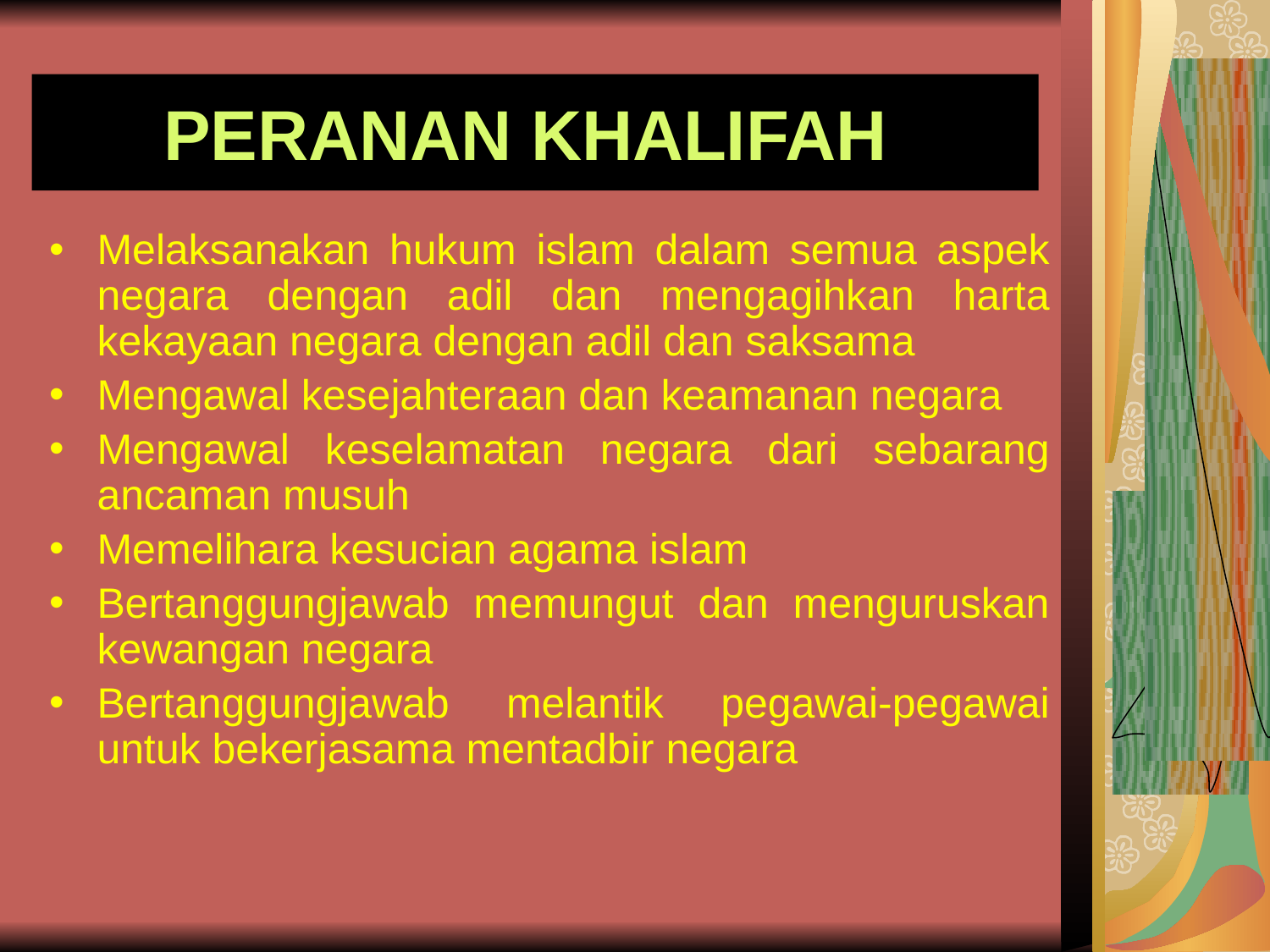

# PERANAN KHALIFAH
Melaksanakan hukum islam dalam semua aspek negara dengan adil dan mengagihkan harta kekayaan negara dengan adil dan saksama
Mengawal kesejahteraan dan keamanan negara
Mengawal keselamatan negara dari sebarang ancaman musuh
Memelihara kesucian agama islam
Bertanggungjawab memungut dan menguruskan kewangan negara
Bertanggungjawab melantik pegawai-pegawai untuk bekerjasama mentadbir negara